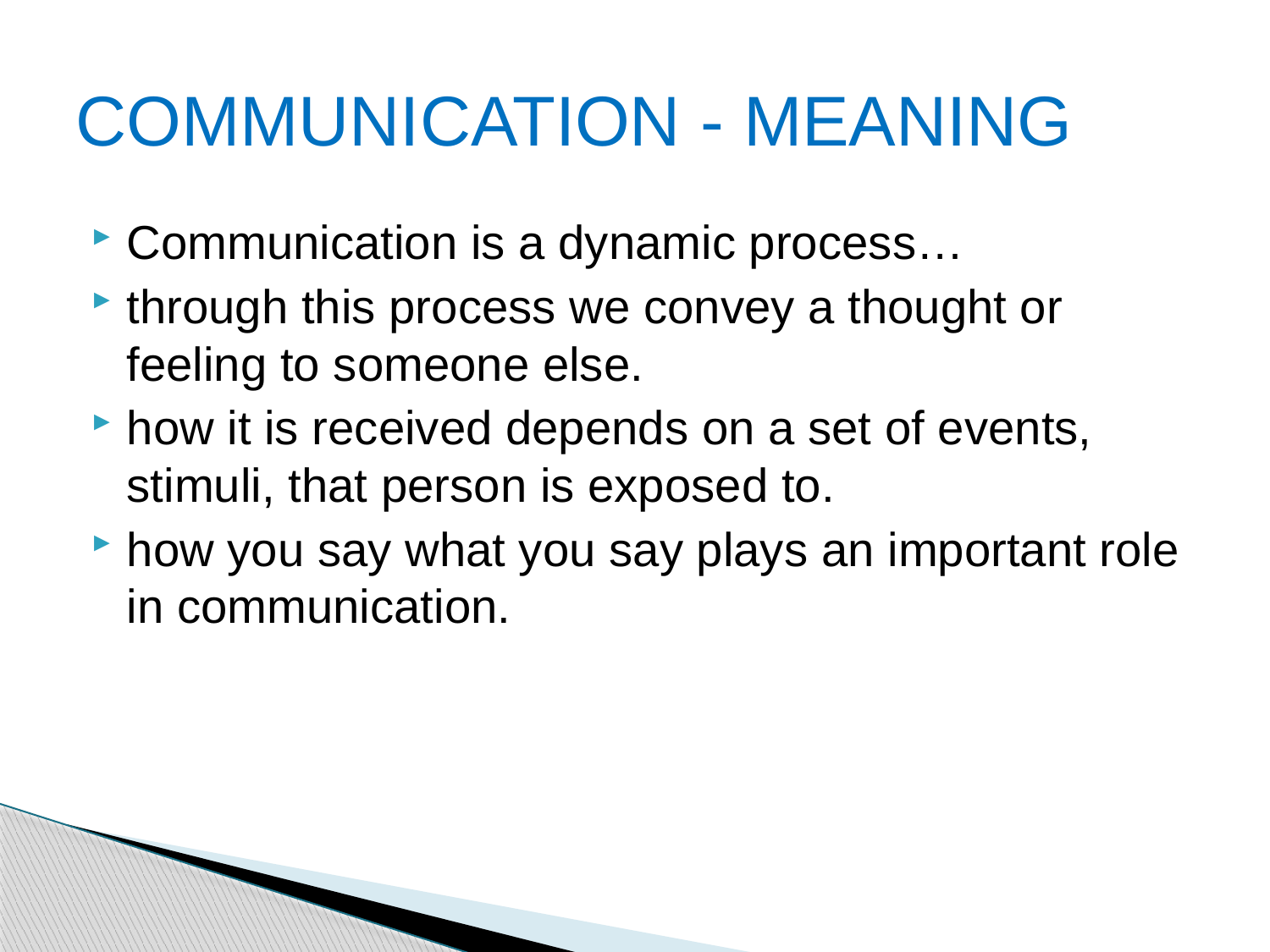

# COMMUNICATION - MEANING
Communication is a dynamic process…
through this process we convey a thought or feeling to someone else.
how it is received depends on a set of events, stimuli, that person is exposed to.
how you say what you say plays an important role in communication.